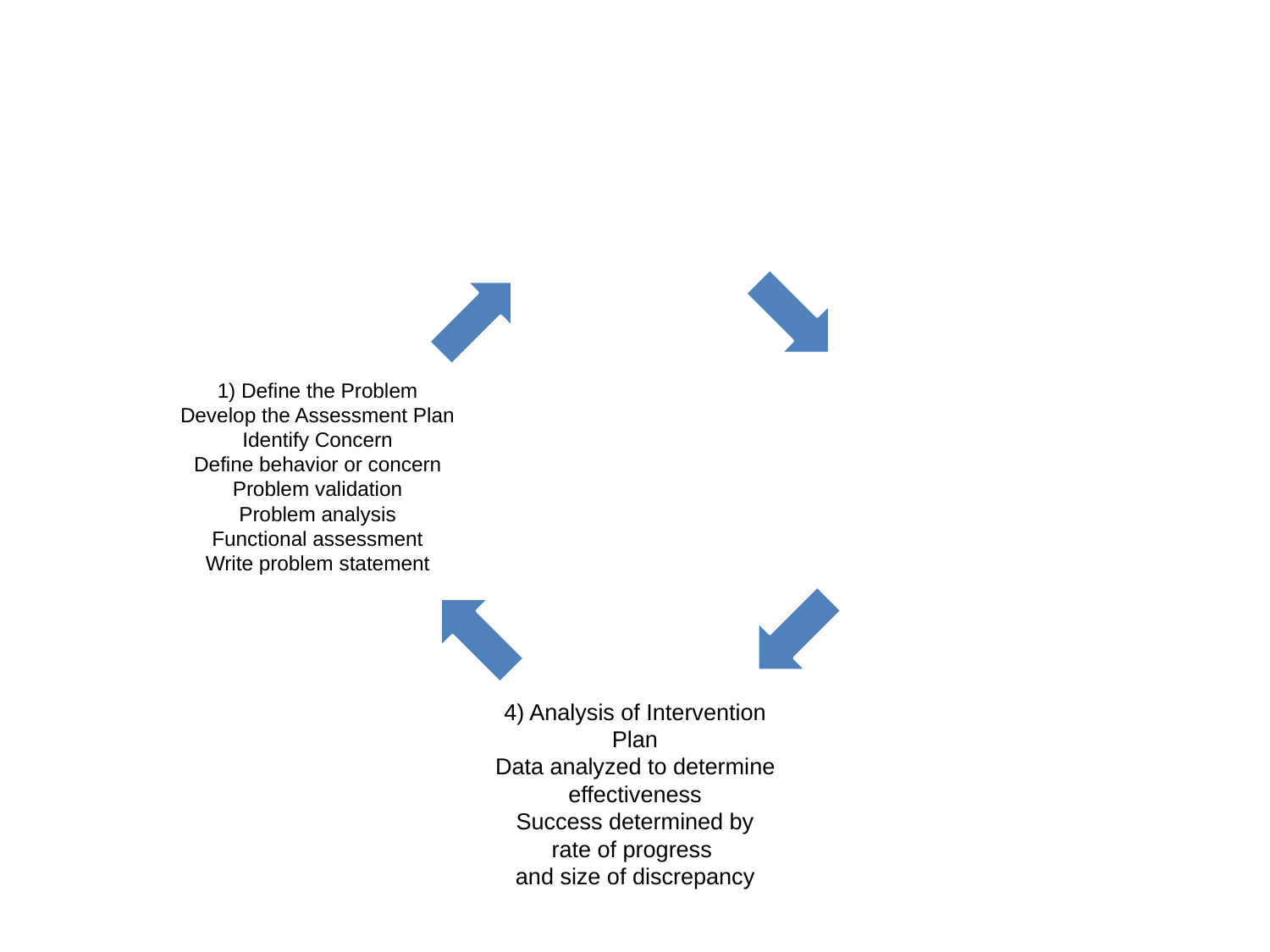

4) Analysis of Intervention Plan
Data analyzed to determine effectiveness
Success determined by rate of progress
and size of discrepancy
1) Define the Problem
Develop the Assessment Plan
Identify Concern
Define behavior or concern
Problem validation
Problem analysis
Functional assessment
Write problem statement